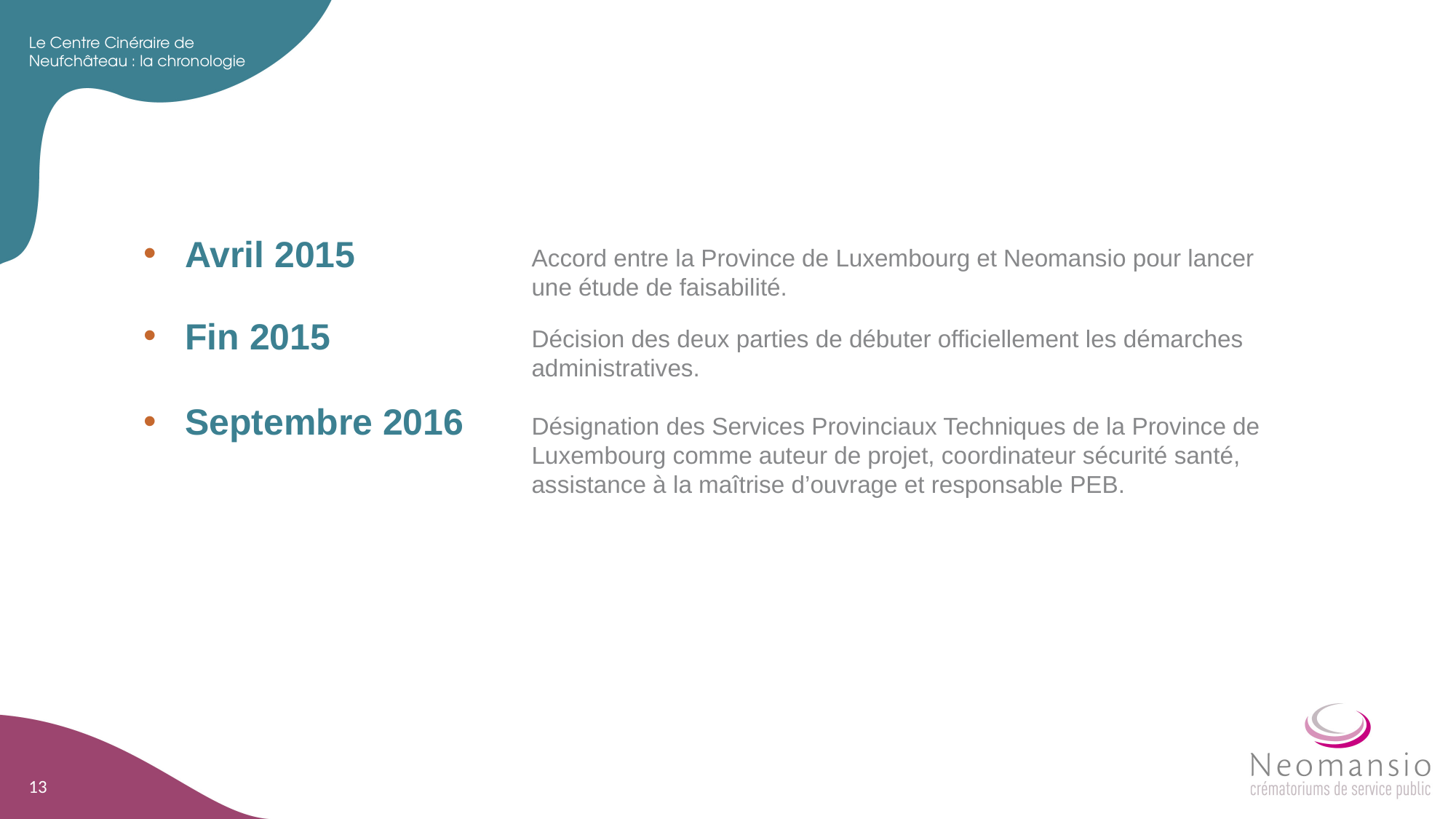

Le Centre Cinéraire de Neufchâteau : la chronologie
Avril 2015
Accord entre la Province de Luxembourg et Neomansio pour lancer
une étude de faisabilité.
Décision des deux parties de débuter officiellement les démarches administratives.
Désignation des Services Provinciaux Techniques de la Province de Luxembourg comme auteur de projet, coordinateur sécurité santé, assistance à la maîtrise d’ouvrage et responsable PEB.
Fin 2015
Septembre 2016
13